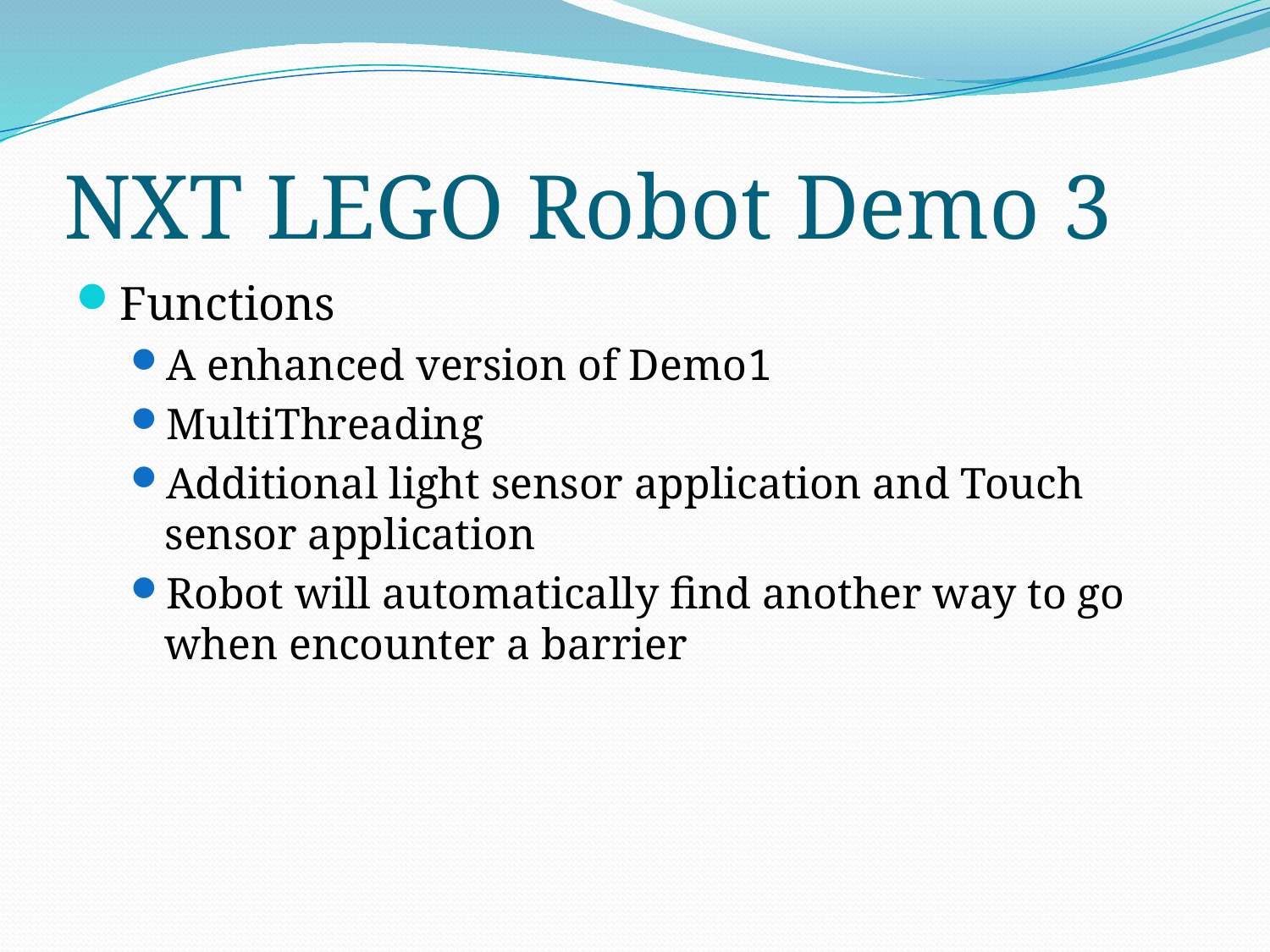

# NXT LEGO Robot Demo 3
Functions
A enhanced version of Demo1
MultiThreading
Additional light sensor application and Touch sensor application
Robot will automatically find another way to go when encounter a barrier